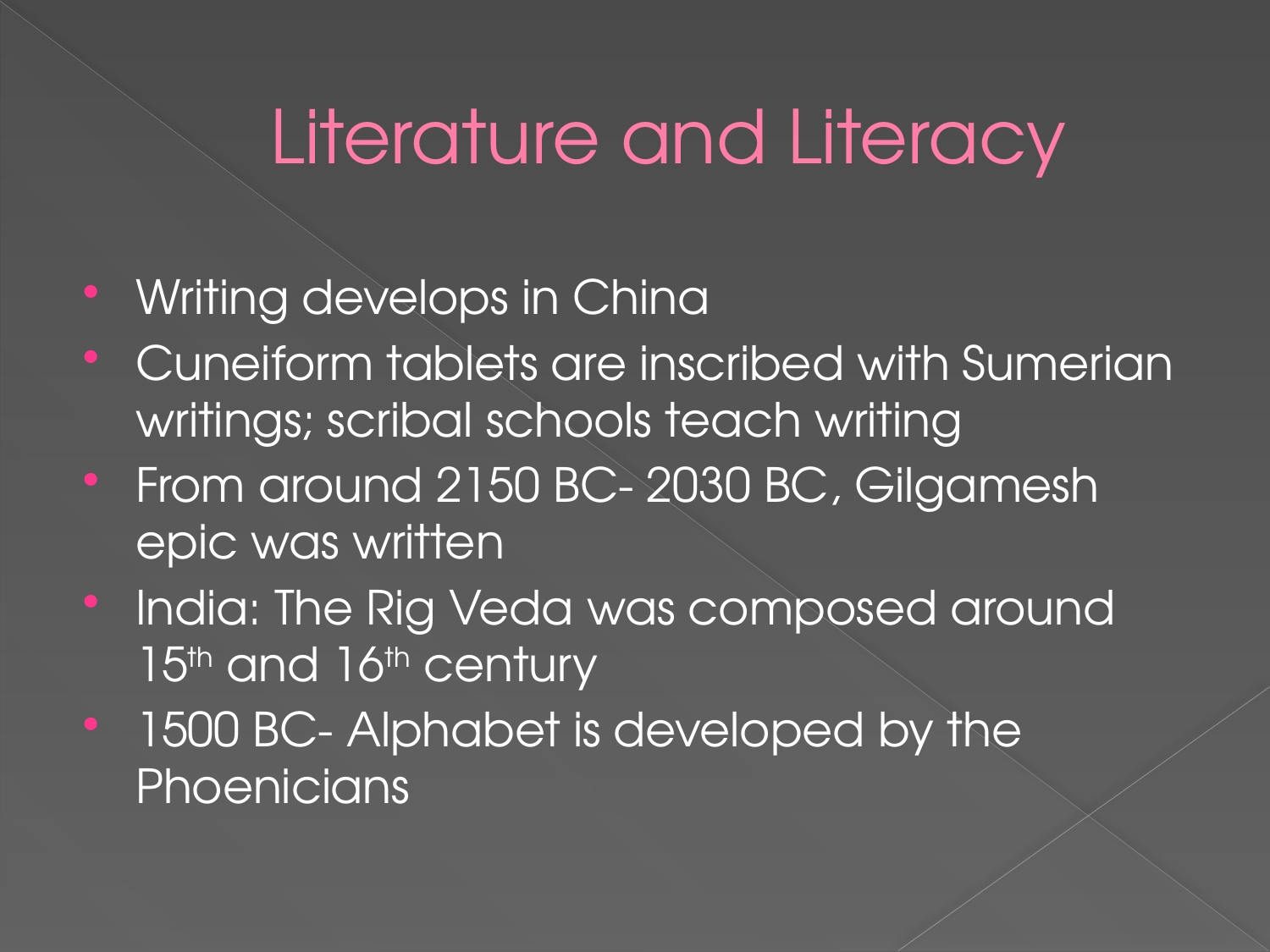

# Literature and Literacy
Writing develops in China
Cuneiform tablets are inscribed with Sumerian writings; scribal schools teach writing
From around 2150 BC- 2030 BC, Gilgamesh epic was written
India: The Rig Veda was composed around 15th and 16th century
1500 BC- Alphabet is developed by the Phoenicians